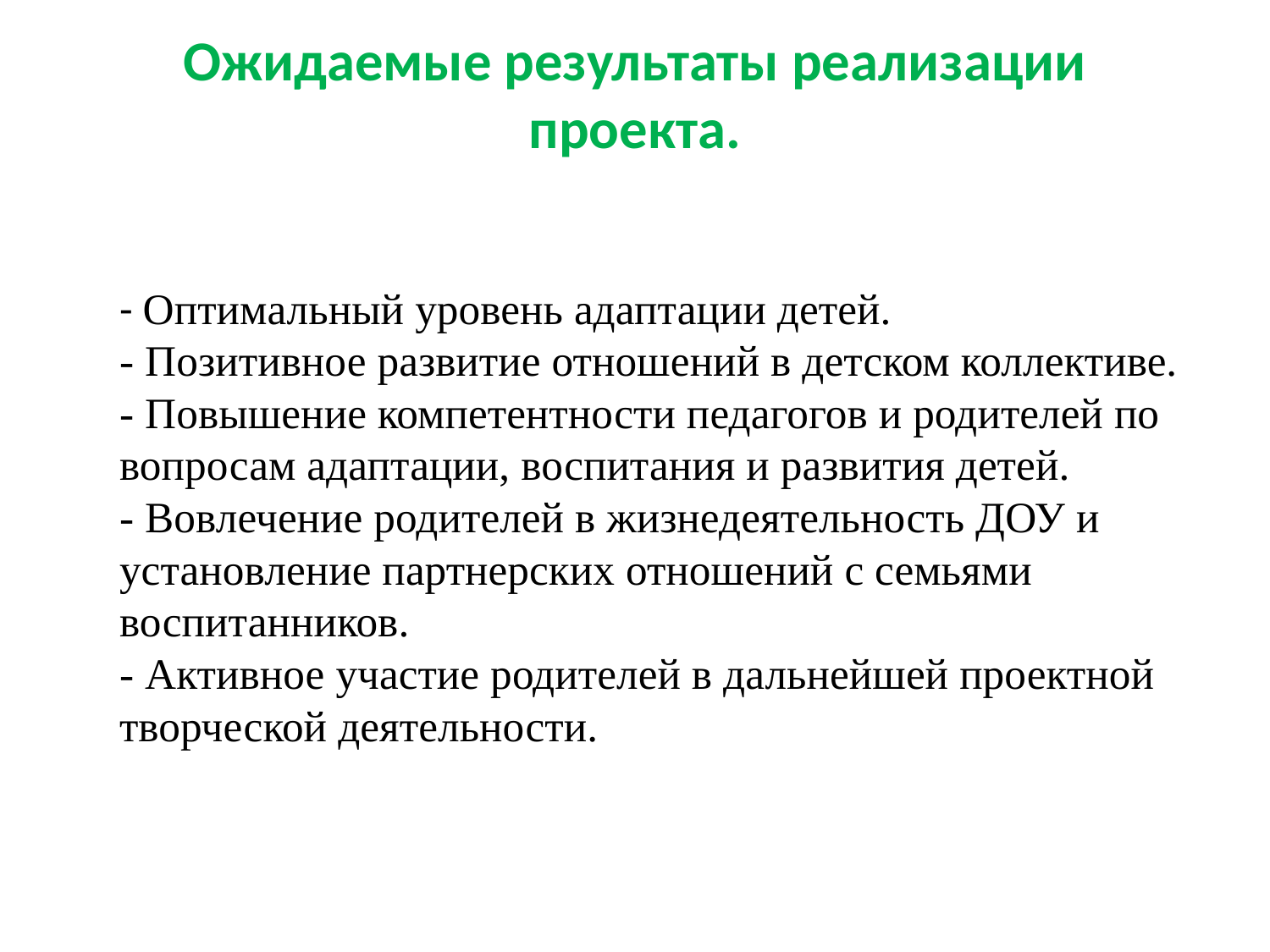

# Ожидаемые результаты реализации проекта.
- Оптимальный уровень адаптации детей.
- Позитивное развитие отношений в детском коллективе.
- Повышение компетентности педагогов и родителей по вопросам адаптации, воспитания и развития детей.
- Вовлечение родителей в жизнедеятельность ДОУ и установление партнерских отношений с семьями воспитанников.
- Активное участие родителей в дальнейшей проектной творческой деятельности.